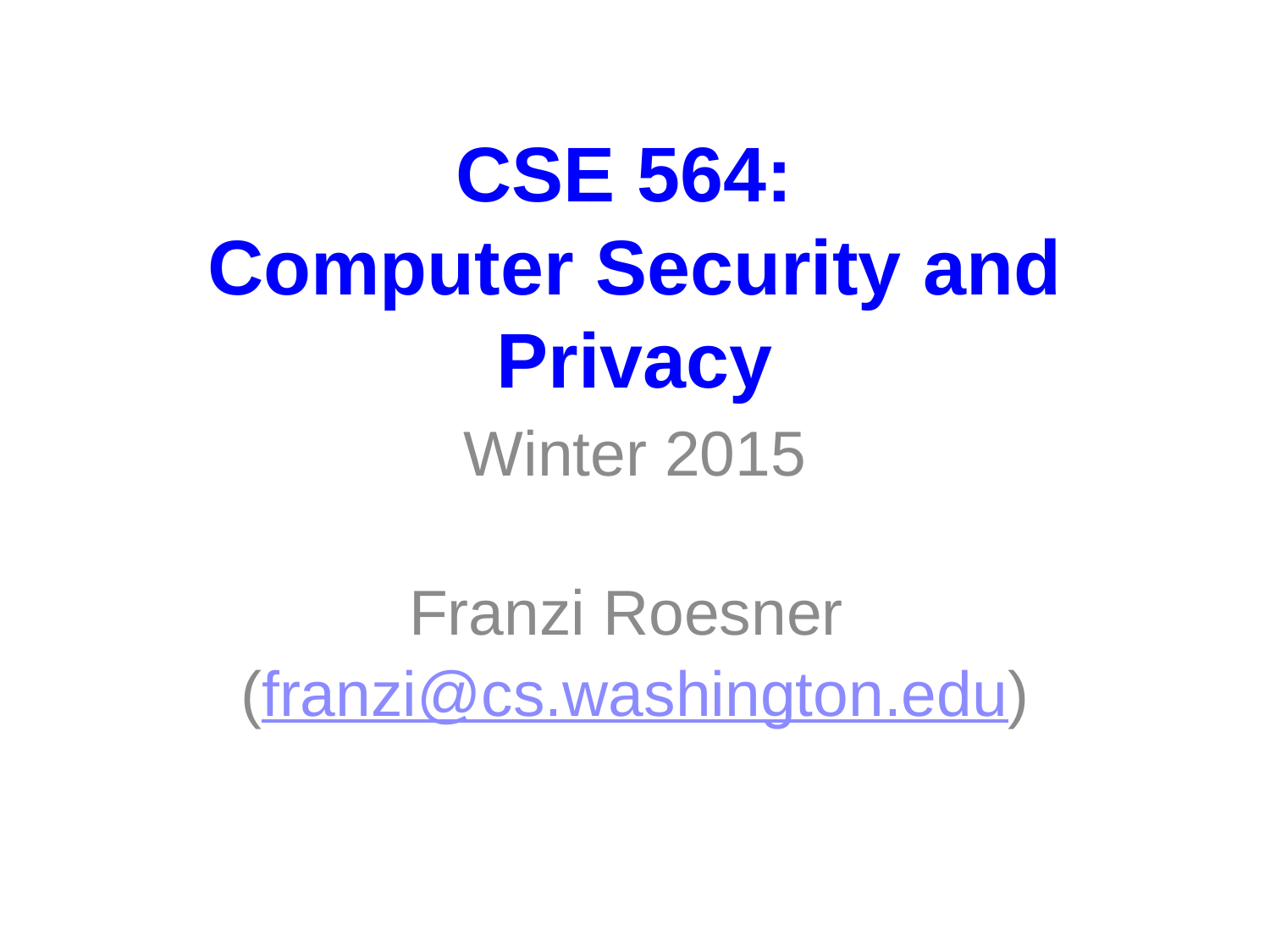

# CSE 564: Computer Security and Privacy
Winter 2015

Franzi Roesner
(franzi@cs.washington.edu)